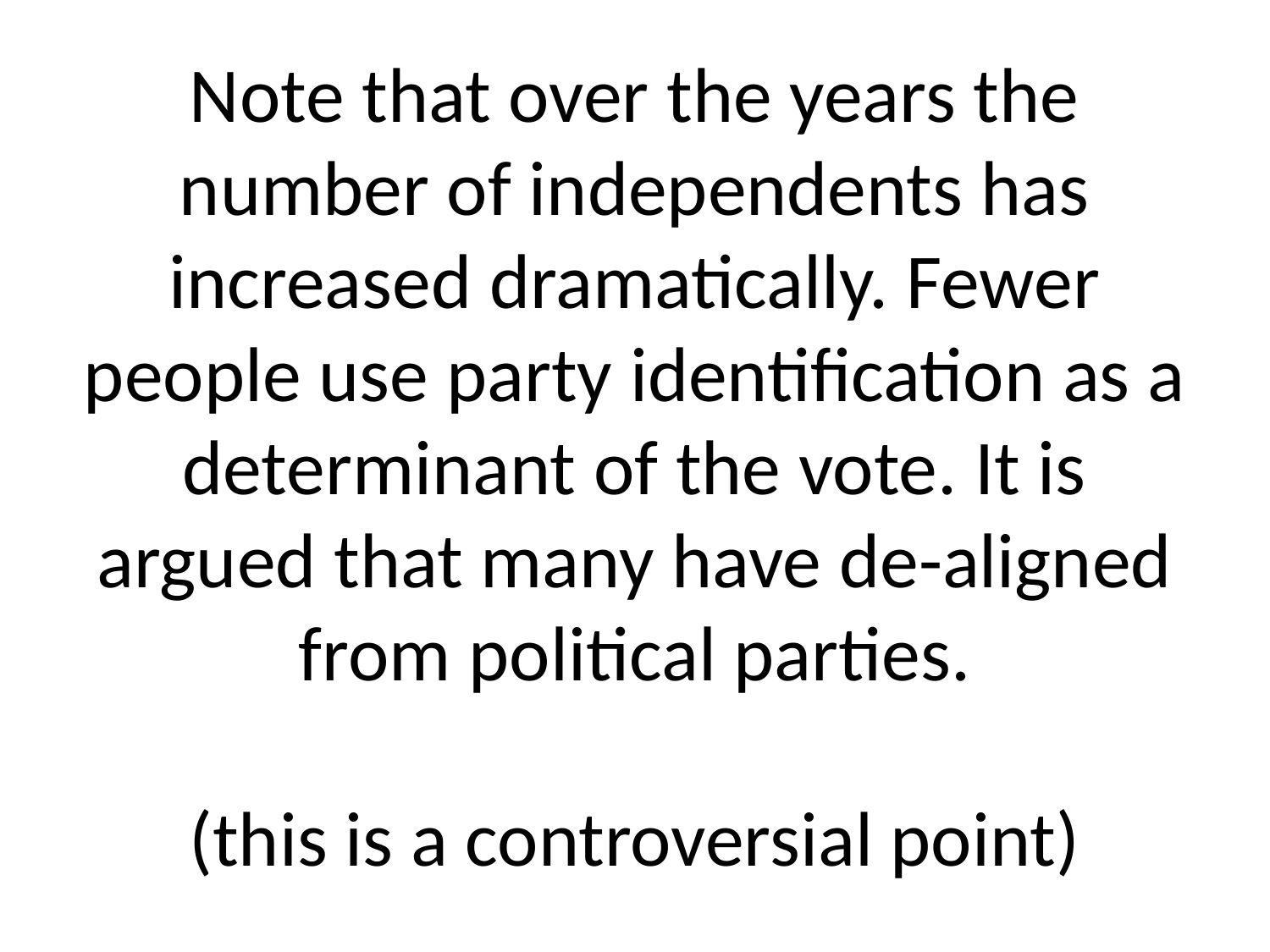

# Note that over the years the number of independents has increased dramatically. Fewer people use party identification as a determinant of the vote. It is argued that many have de-aligned from political parties. (this is a controversial point)